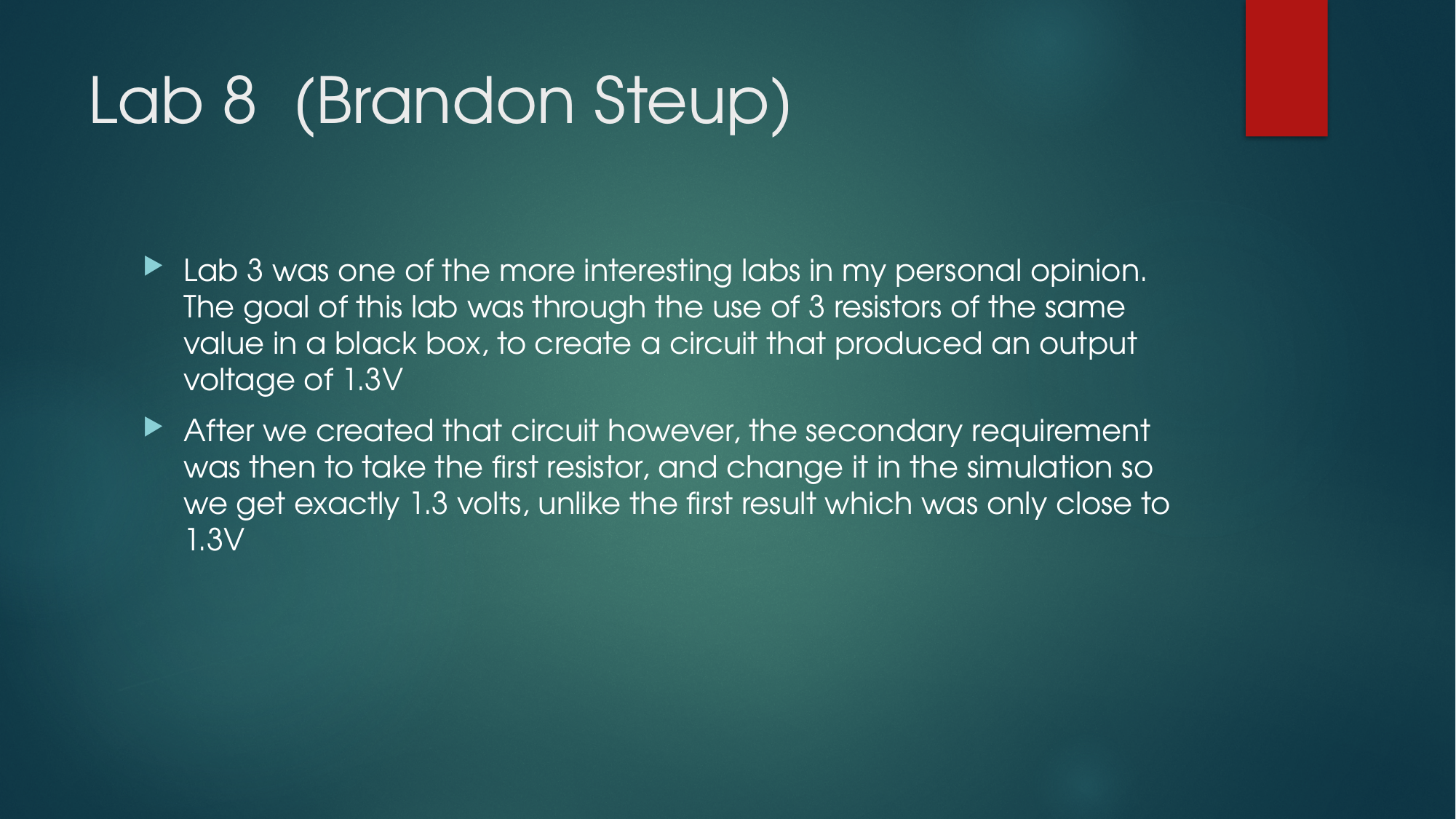

# Lab 8  (Brandon Steup)
Lab 3 was one of the more interesting labs in my personal opinion. The goal of this lab was through the use of 3 resistors of the same value in a black box, to create a circuit that produced an output voltage of 1.3V
After we created that circuit however, the secondary requirement was then to take the first resistor, and change it in the simulation so we get exactly 1.3 volts, unlike the first result which was only close to 1.3V